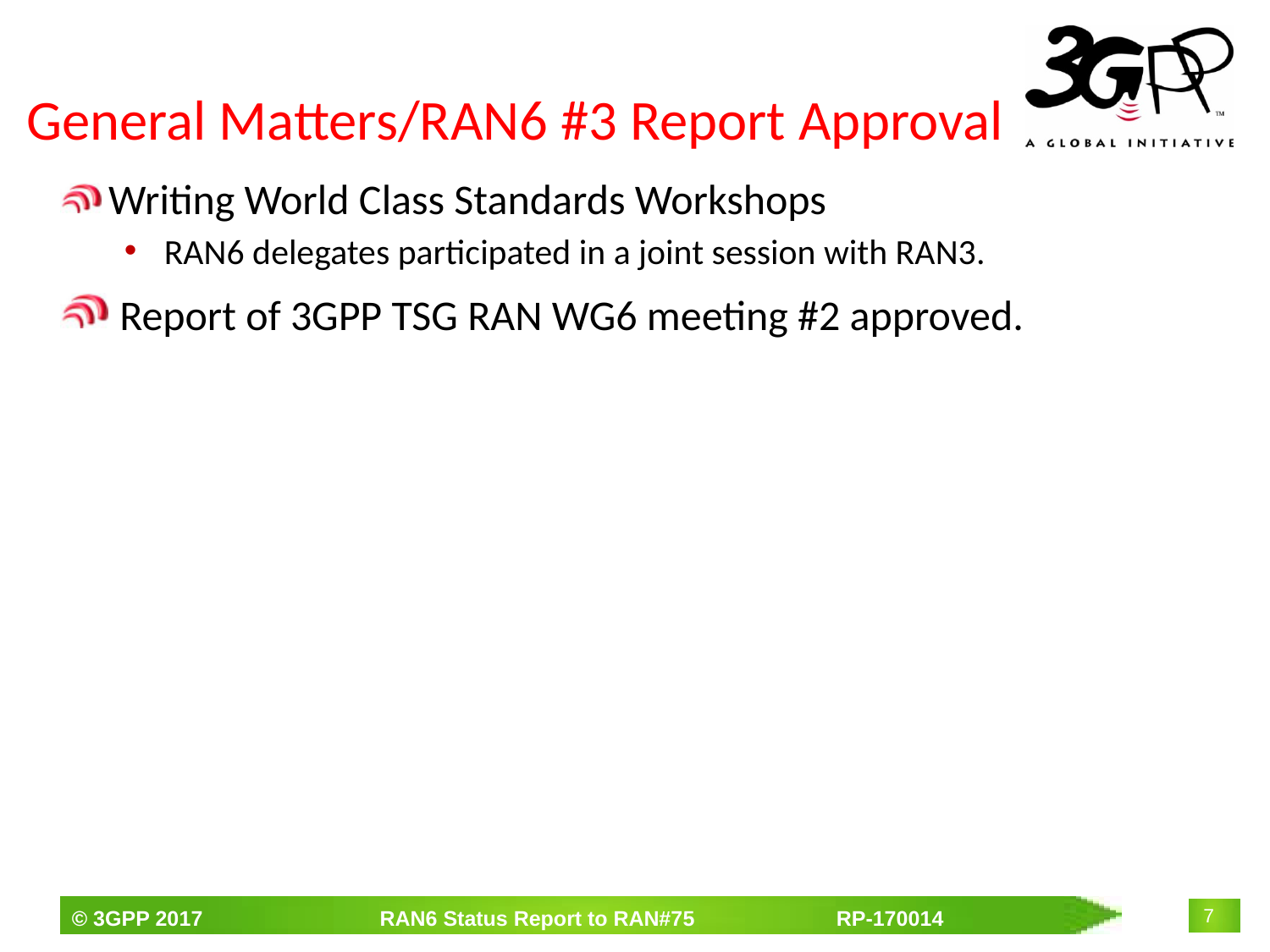

# General Matters/RAN6 #3 Report Approval
Writing World Class Standards Workshops
RAN6 delegates participated in a joint session with RAN3.
 Report of 3GPP TSG RAN WG6 meeting #2 approved.